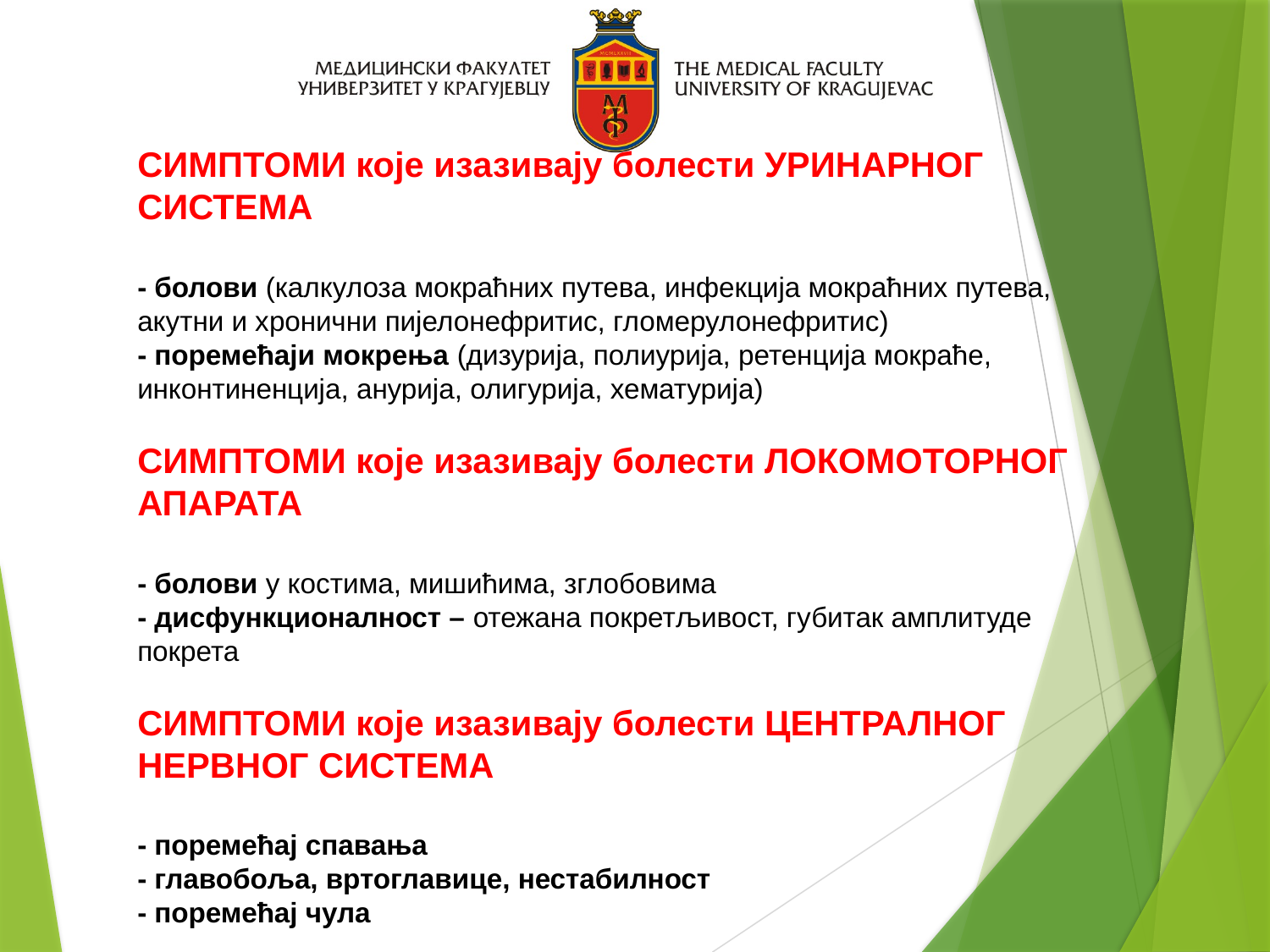

СИМПТОМИ које изазивају болести УРИНАРНОГ СИСТЕМА

- болови (калкулоза мокраћних путева, инфекција мокраћних путева, акутни и хронични пијелонефритис, гломерулонефритис)
- поремећаји мокрења (дизурија, полиурија, ретенција мокраће, инконтиненција, анурија, олигурија, хематурија)

СИМПТОМИ које изазивају болести ЛОКОМОТОРНОГ АПАРАТА

- болови у костима, мишићима, зглобовима
- дисфункционалност – отежана покретљивост, губитак амплитуде покрета

СИМПТОМИ које изазивају болести ЦЕНТРАЛНОГ НЕРВНОГ СИСТЕМА

- поремећај спавања
- главобоља, вртоглавице, нестабилност
- поремећај чула